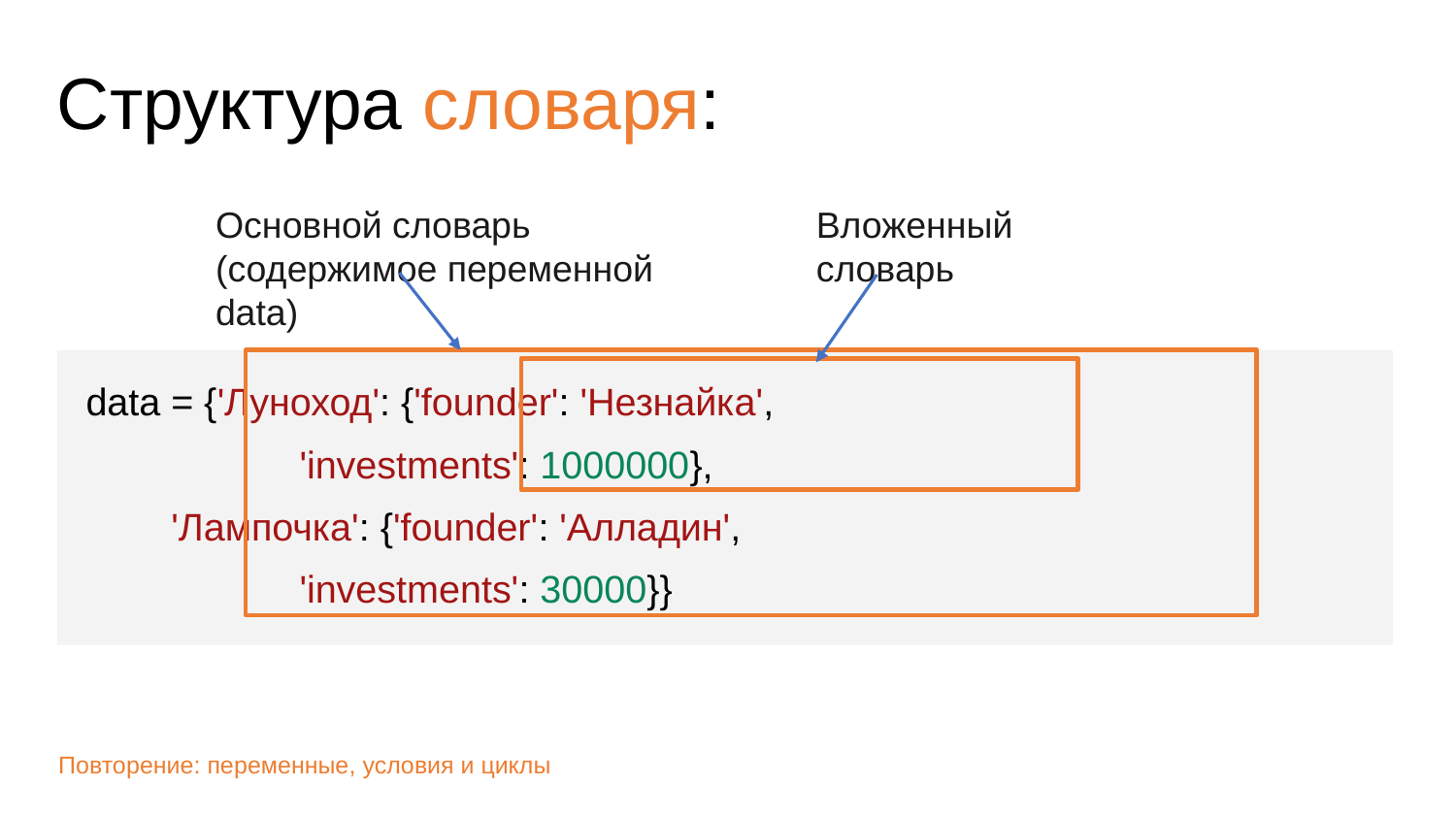

Структура словаря:
Основной словарь (содержимое переменной data)
Вложенный словарь
data = {'Луноход': {'founder': 'Незнайка',
                    'investments': 1000000},
        'Лампочка': {'founder': 'Алладин',
                    'investments': 30000}}

Повторение: переменные, условия и циклы